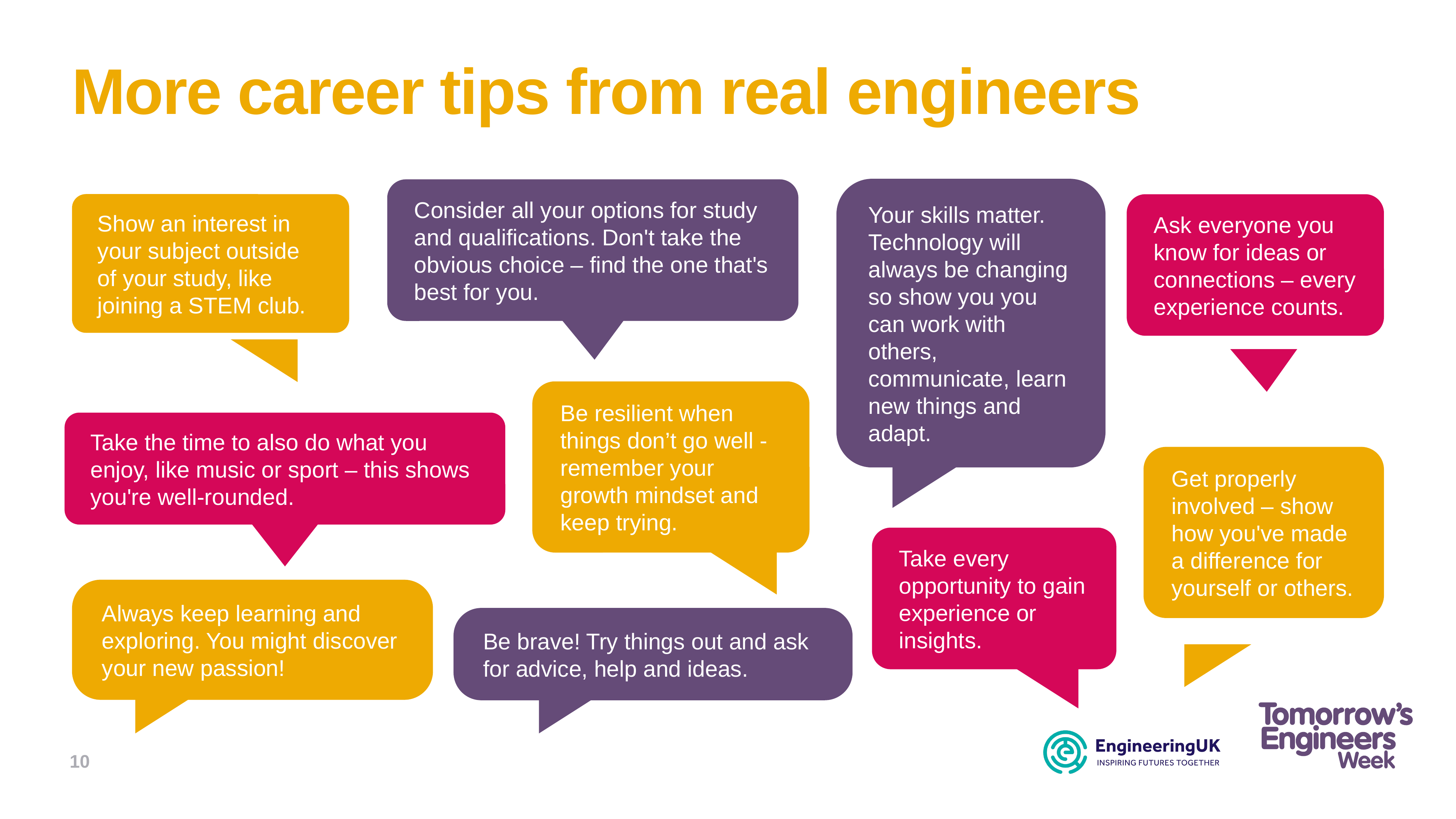

# More career tips from real engineers
Show an interest in your subject outside of your study, like joining a STEM club.
Consider all your options for study and qualifications. Don't take the obvious choice – find the one that's best for you.
Your skills matter. Technology will always be changing so show you you can work with others, communicate, learn new things and adapt.
Ask everyone you know for ideas or connections – every experience counts.

Be resilient when things don’t go well - remember your growth mindset and keep trying.
Take the time to also do what you enjoy, like music or sport – this shows you're well-rounded.
Get properly involved – show how you've made a difference for yourself or others.

Take every opportunity to gain experience or insights.

Always keep learning and exploring. You might discover your new passion!
Be brave! Try things out and ask for advice, help and ideas.

10